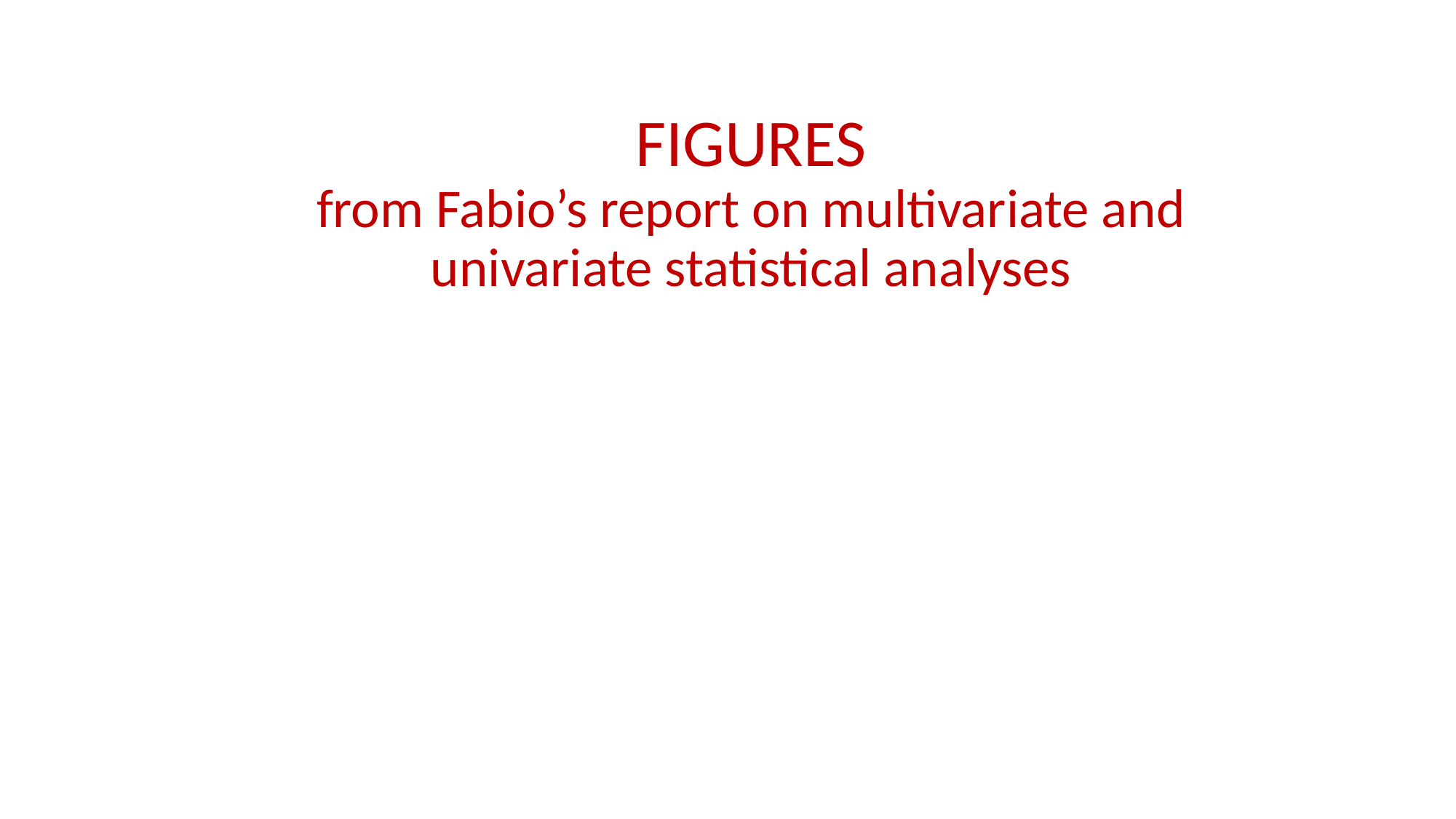

# FIGURES from Fabio’s report on multivariate and univariate statistical analyses